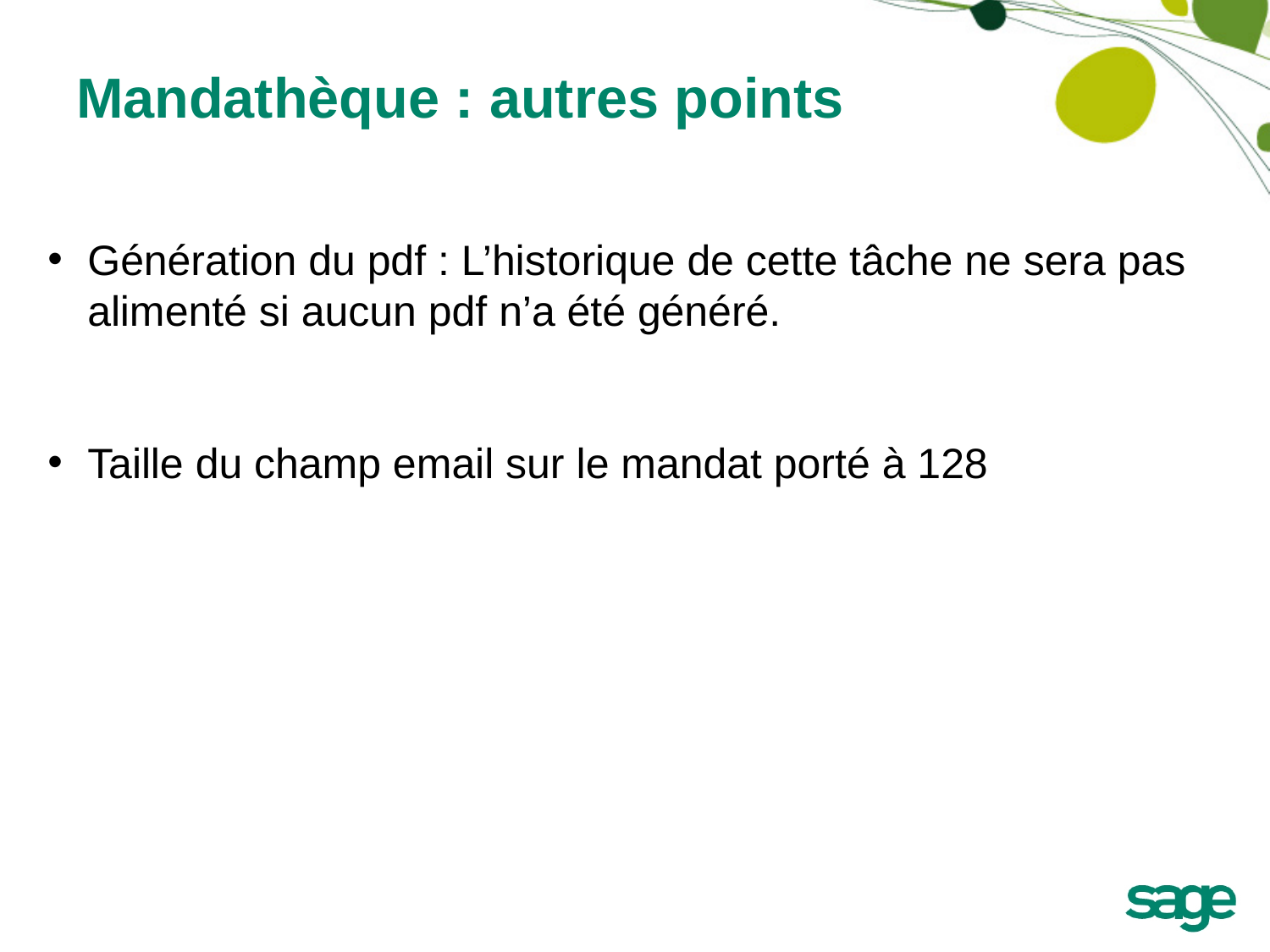

# Mandathèque : autres points

Génération du pdf : L’historique de cette tâche ne sera pas alimenté si aucun pdf n’a été généré.

Taille du champ email sur le mandat porté à 128